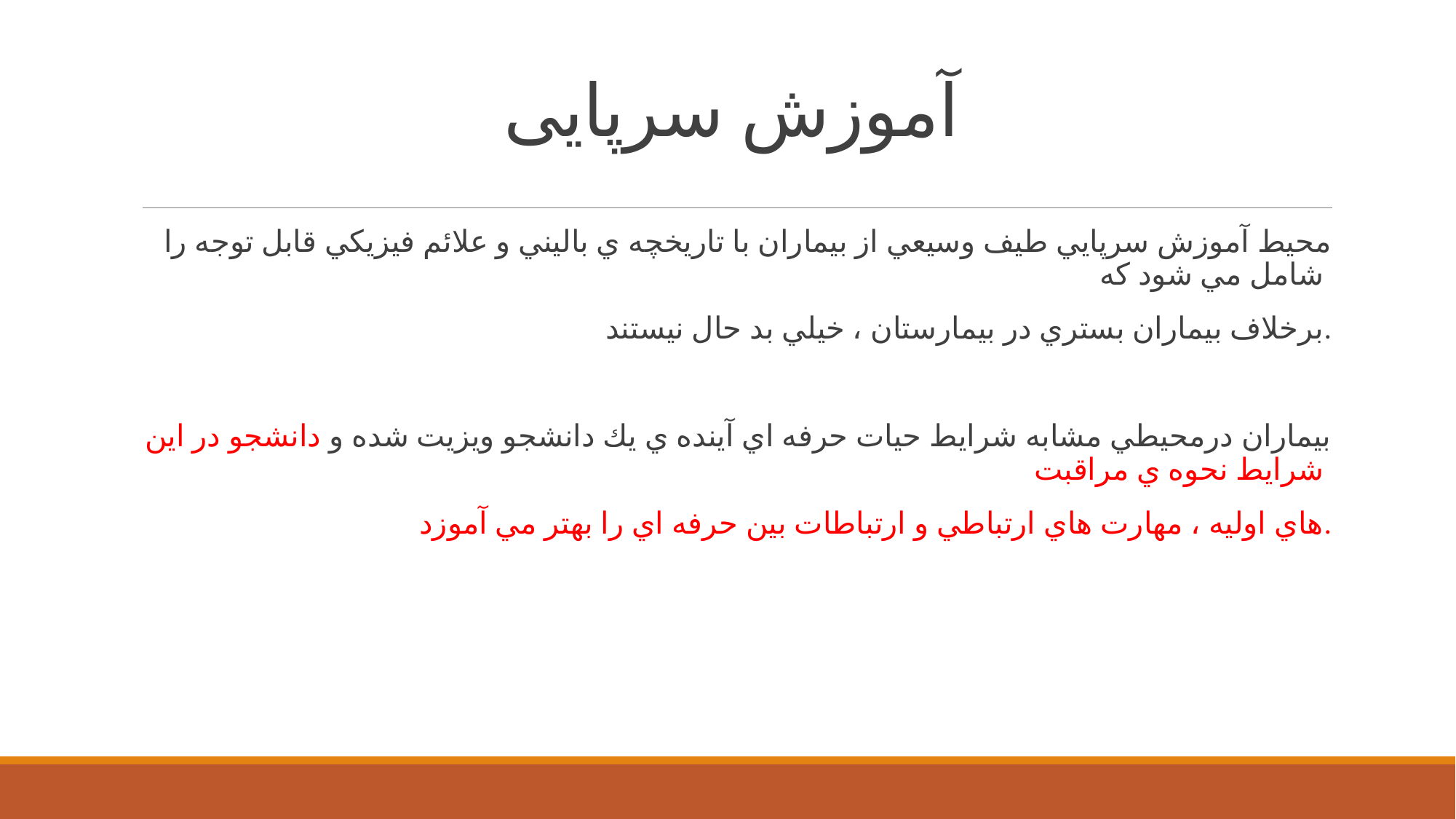

# آموزش سرپایی
محيط آموزش سرپايي طيف وسيعي از بيماران با تاريخچه ي باليني و علائم فيزيكي قابل توجه را شامل مي شود كه
برخلاف بيماران بستري در بيمارستان ، خيلي بد حال نيستند.

بيماران درمحيطي مشابه شرايط حيات حرفه اي آينده ي يك دانشجو ويزيت شده و دانشجو در اين شرايط نحوه ي مراقبت
هاي اوليه ، مهارت هاي ارتباطي و ارتباطات بين حرفه اي را بهتر مي آموزد.